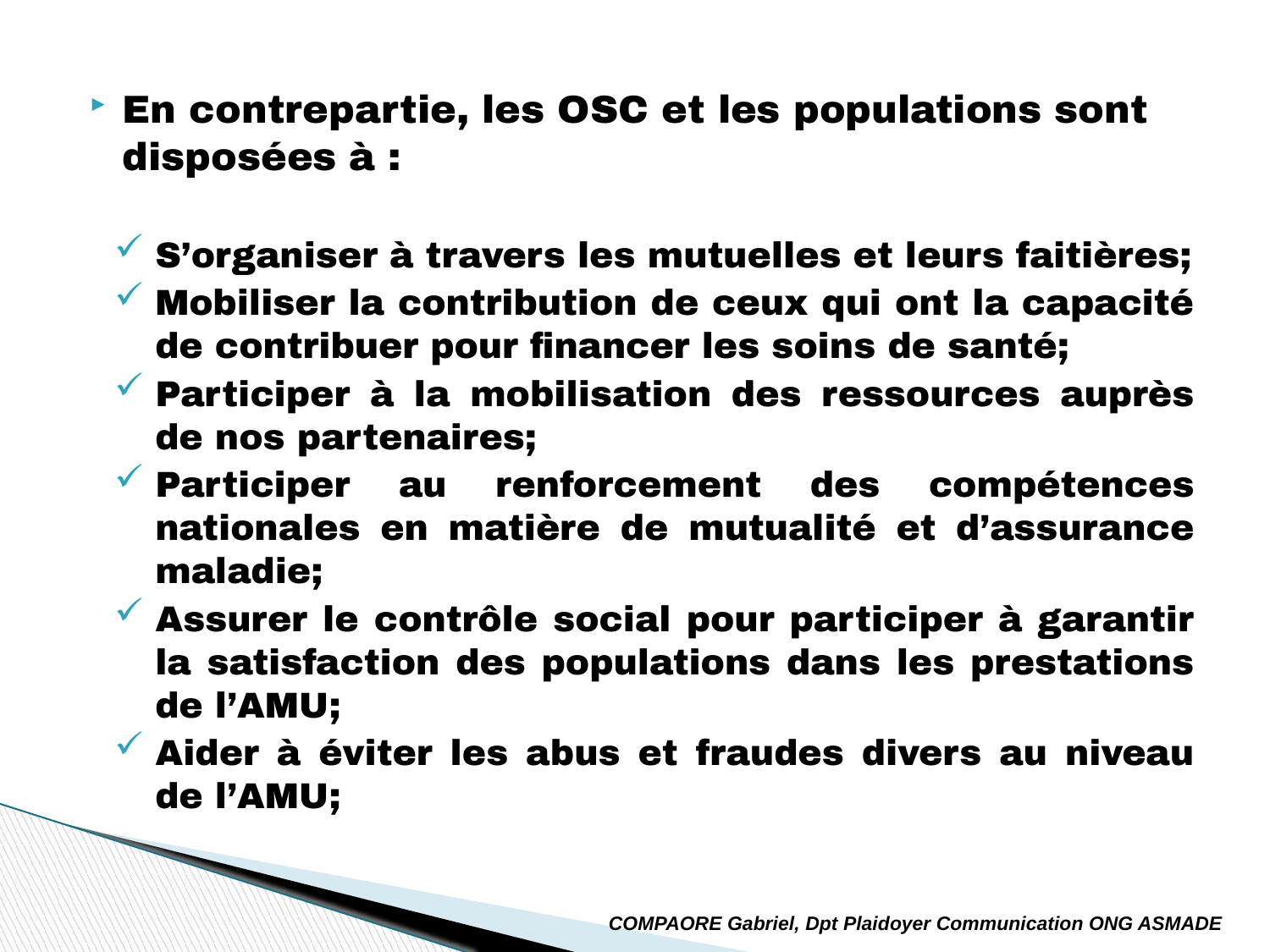

En contrepartie, les OSC et les populations sont disposées à :

S’organiser à travers les mutuelles et leurs faitières;
Mobiliser la contribution de ceux qui ont la capacité de contribuer pour financer les soins de santé;
Participer à la mobilisation des ressources auprès de nos partenaires;
Participer au renforcement des compétences nationales en matière de mutualité et d’assurance maladie;
Assurer le contrôle social pour participer à garantir la satisfaction des populations dans les prestations de l’AMU;
Aider à éviter les abus et fraudes divers au niveau de l’AMU;
COMPAORE Gabriel, Dpt Plaidoyer Communication ONG ASMADE